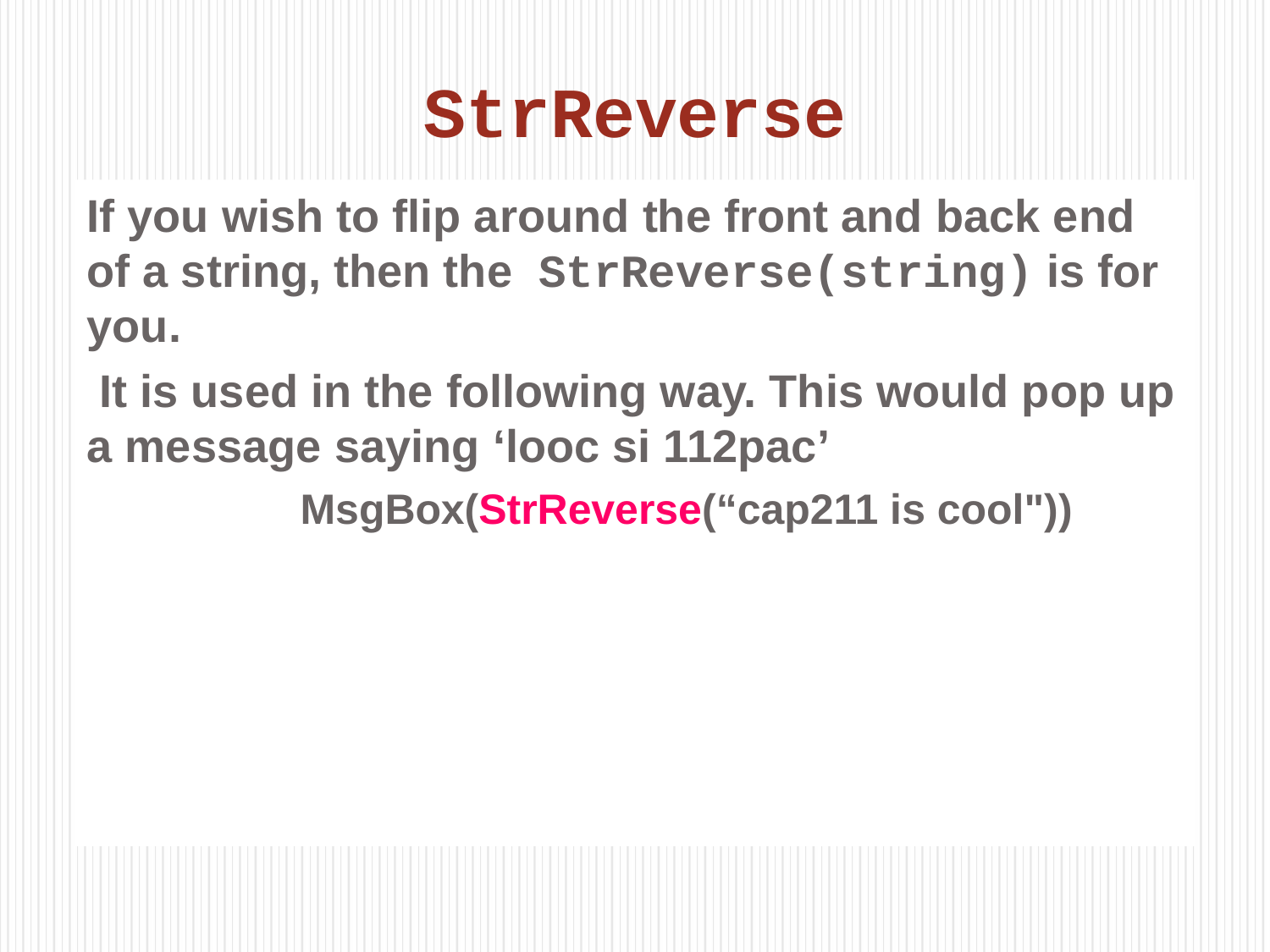

# StrReverse
If you wish to flip around the front and back end of a string, then the  StrReverse(string) is for you.
 It is used in the following way. This would pop up a message saying ‘looc si 112pac’
                  MsgBox(StrReverse(“cap211 is cool"))